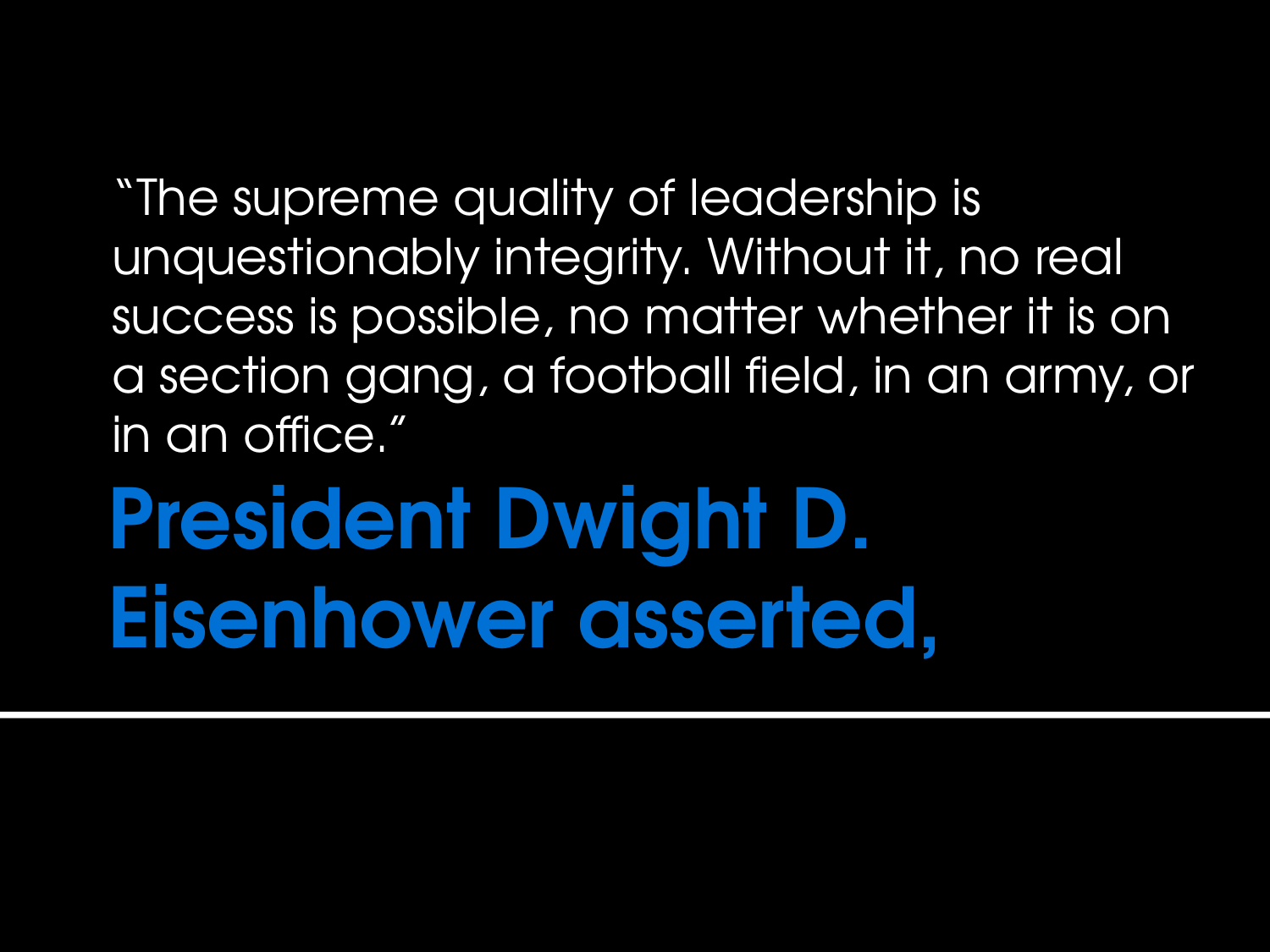

“The supreme quality of leadership is unquestionably integrity. Without it, no real success is possible, no matter whether it is on a section gang, a football field, in an army, or in an office.”
# President Dwight D. Eisenhower asserted,